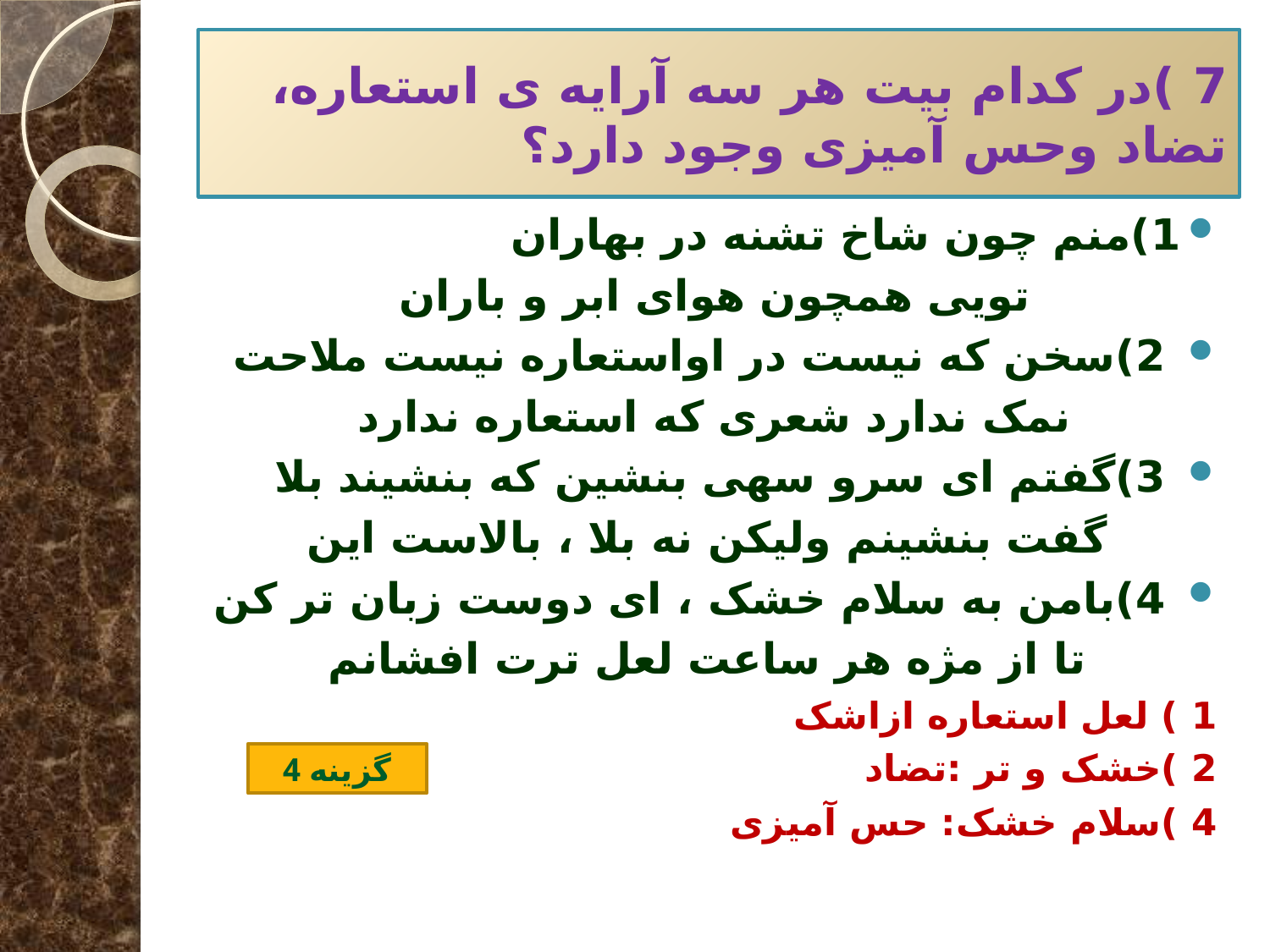

# 7 )در کدام بیت هر سه آرایه ی استعاره، تضاد وحس آمیزی وجود دارد؟
1)منم چون شاخ تشنه در بهاران
تویی همچون هوای ابر و باران
 2)سخن که نیست در اواستعاره نیست ملاحت
نمک ندارد شعری که استعاره ندارد
 3)گفتم ای سرو سهی بنشین که بنشیند بلا
 گفت بنشینم ولیکن نه بلا ، بالاست این
 4)بامن به سلام خشک ، ای دوست زبان تر کن
 تا از مژه هر ساعت لعل ترت افشانم
1 ) لعل استعاره ازاشک
2 )خشک و تر :تضاد
4 )سلام خشک: حس آمیزی

گزینه 4